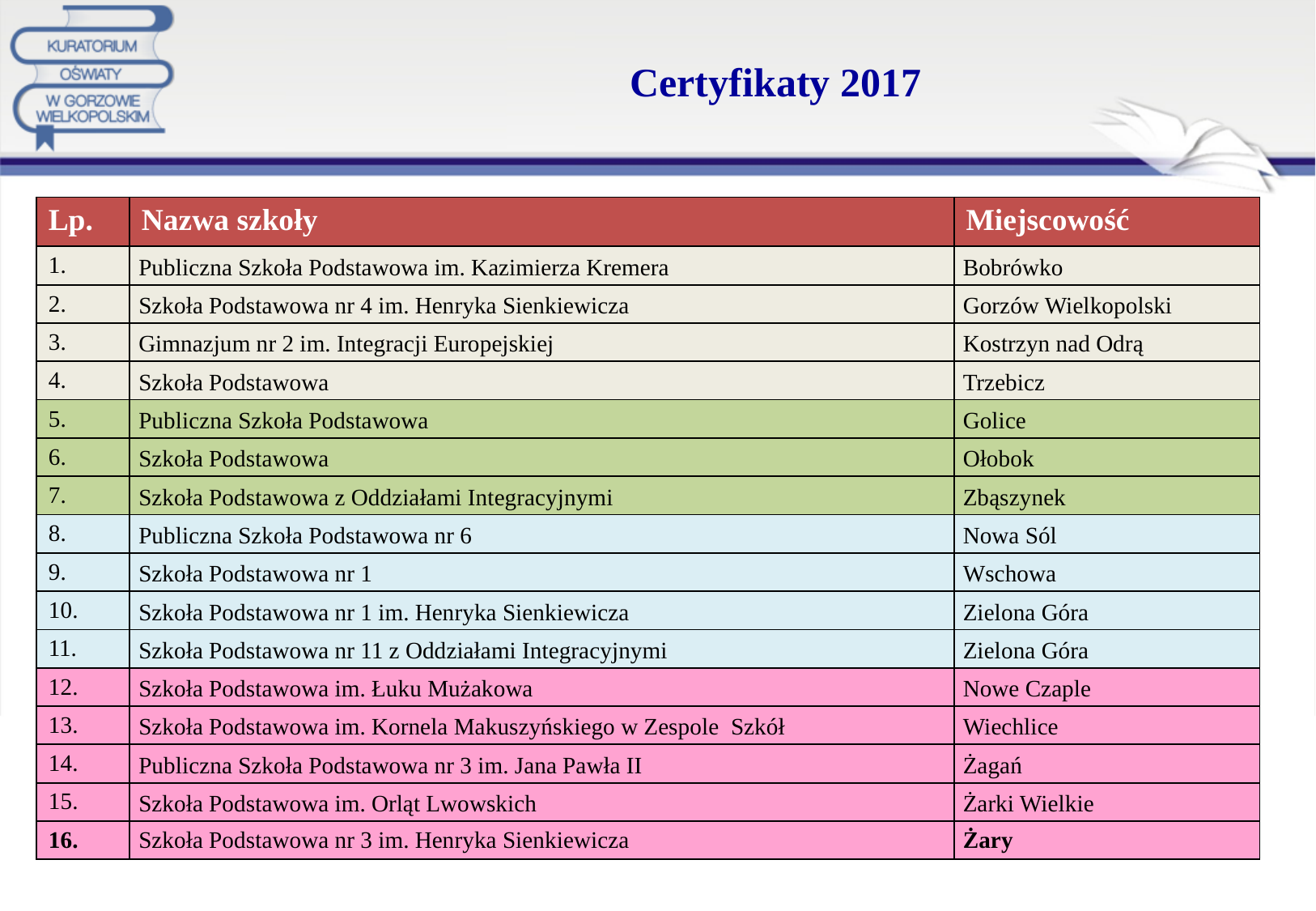

# Certyfikaty 2017

| Lp. | Nazwa szkoły | Miejscowość |
| --- | --- | --- |
| 1. | Publiczna Szkoła Podstawowa im. Kazimierza Kremera | Bobrówko |
| 2. | Szkoła Podstawowa nr 4 im. Henryka Sienkiewicza | Gorzów Wielkopolski |
| 3. | Gimnazjum nr 2 im. Integracji Europejskiej | Kostrzyn nad Odrą |
| 4. | Szkoła Podstawowa | Trzebicz |
| 5. | Publiczna Szkoła Podstawowa | Golice |
| 6. | Szkoła Podstawowa | Ołobok |
| 7. | Szkoła Podstawowa z Oddziałami Integracyjnymi | Zbąszynek |
| 8. | Publiczna Szkoła Podstawowa nr 6 | Nowa Sól |
| 9. | Szkoła Podstawowa nr 1 | Wschowa |
| 10. | Szkoła Podstawowa nr 1 im. Henryka Sienkiewicza | Zielona Góra |
| 11. | Szkoła Podstawowa nr 11 z Oddziałami Integracyjnymi | Zielona Góra |
| 12. | Szkoła Podstawowa im. Łuku Mużakowa | Nowe Czaple |
| 13. | Szkoła Podstawowa im. Kornela Makuszyńskiego w Zespole Szkół | Wiechlice |
| 14. | Publiczna Szkoła Podstawowa nr 3 im. Jana Pawła II | Żagań |
| 15. | Szkoła Podstawowa im. Orląt Lwowskich | Żarki Wielkie |
| 16. | Szkoła Podstawowa nr 3 im. Henryka Sienkiewicza | Żary |